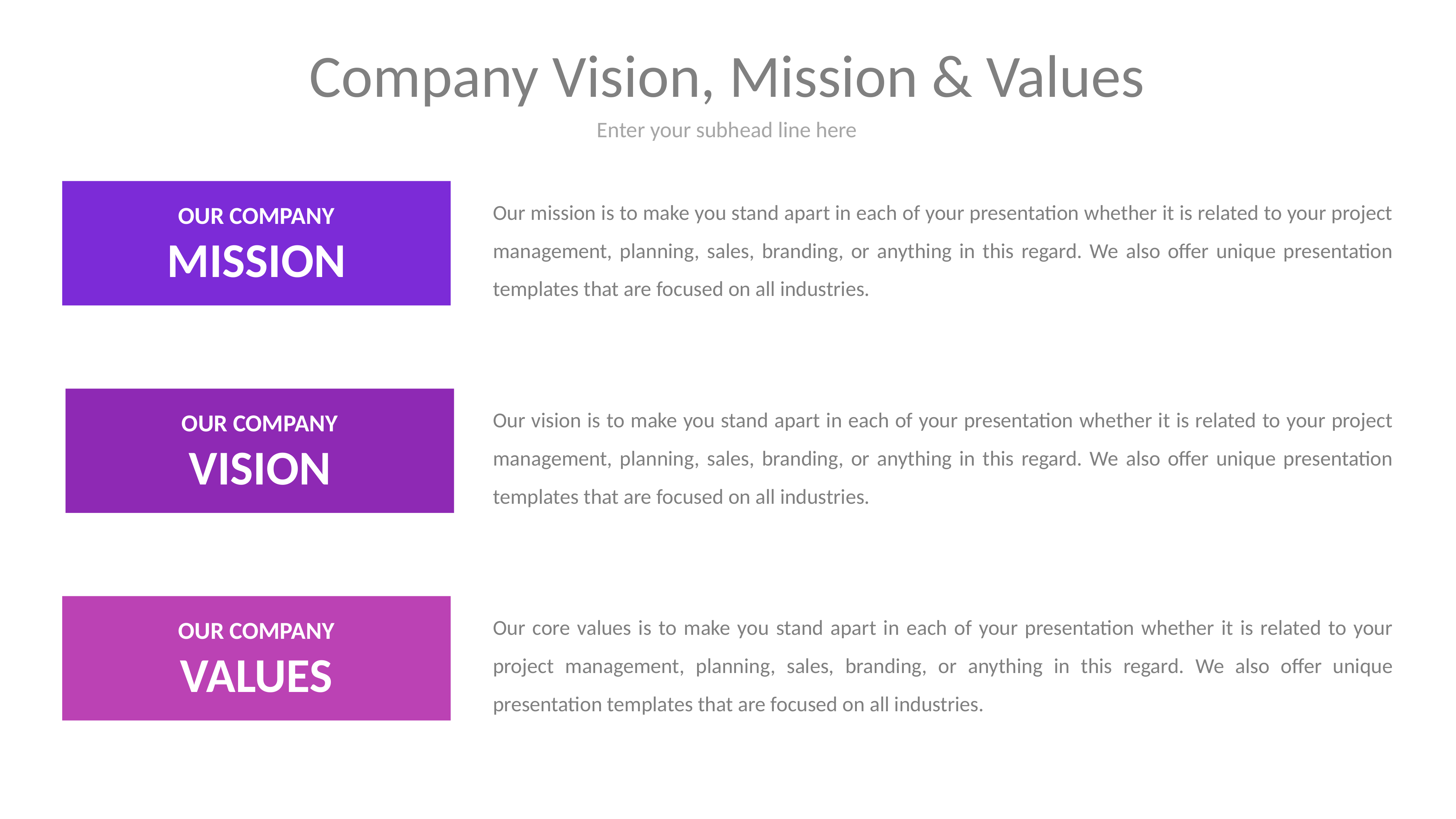

# Company Vision, Mission & Values
Enter your subhead line here
OUR COMPANY
MISSION
Our mission is to make you stand apart in each of your presentation whether it is related to your project management, planning, sales, branding, or anything in this regard. We also offer unique presentation templates that are focused on all industries.
OUR COMPANY
VISION
Our vision is to make you stand apart in each of your presentation whether it is related to your project management, planning, sales, branding, or anything in this regard. We also offer unique presentation templates that are focused on all industries.
OUR COMPANY
VALUES
Our core values is to make you stand apart in each of your presentation whether it is related to your project management, planning, sales, branding, or anything in this regard. We also offer unique presentation templates that are focused on all industries.